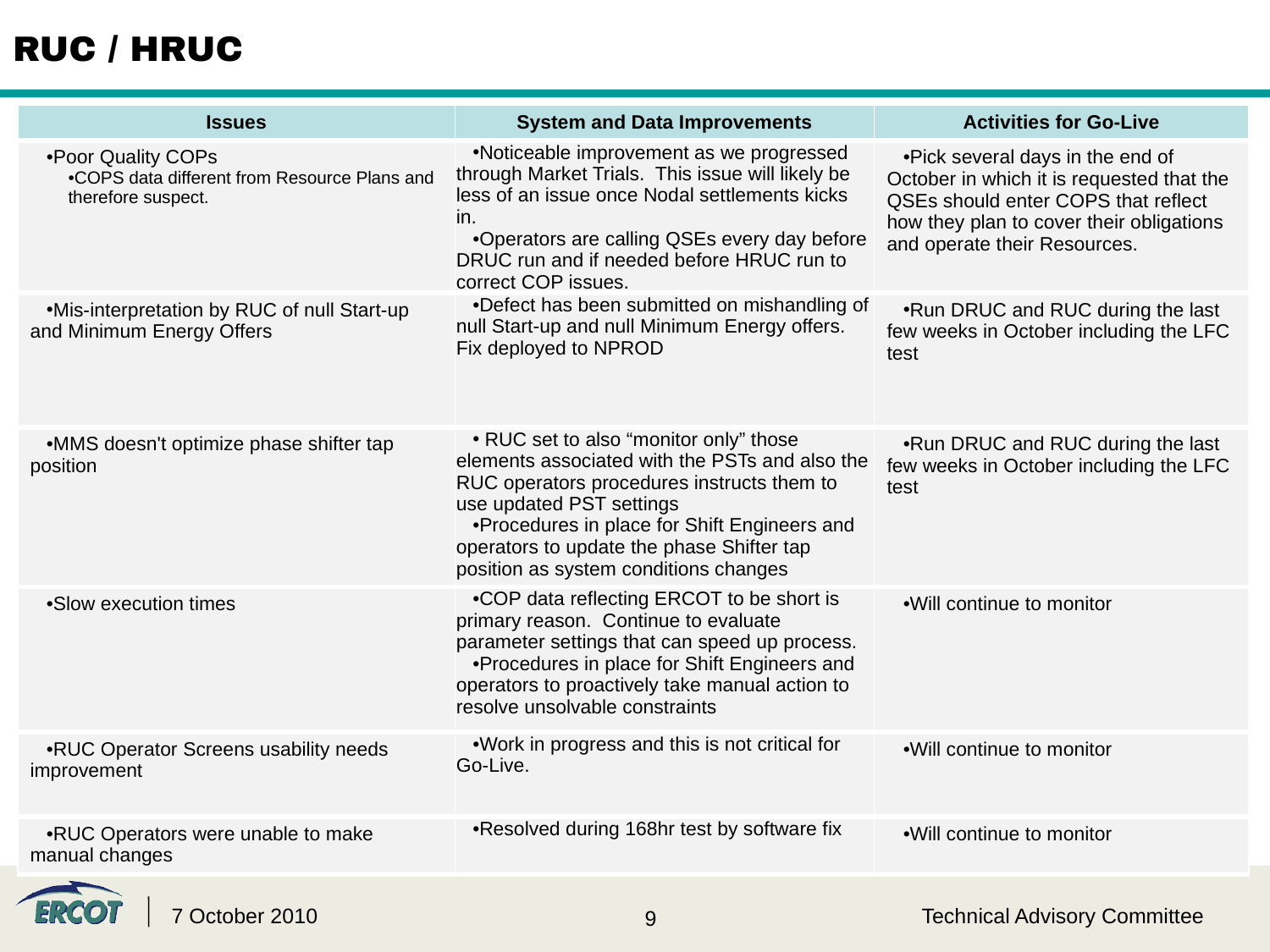

# RUC / HRUC
| Issues | System and Data Improvements | Activities for Go-Live |
| --- | --- | --- |
| Poor Quality COPs COPS data different from Resource Plans and therefore suspect. | Noticeable improvement as we progressed through Market Trials. This issue will likely be less of an issue once Nodal settlements kicks in. Operators are calling QSEs every day before DRUC run and if needed before HRUC run to correct COP issues. | Pick several days in the end of October in which it is requested that the QSEs should enter COPS that reflect how they plan to cover their obligations and operate their Resources. |
| Mis-interpretation by RUC of null Start-up and Minimum Energy Offers | Defect has been submitted on mishandling of null Start-up and null Minimum Energy offers. Fix deployed to NPROD | Run DRUC and RUC during the last few weeks in October including the LFC test |
| MMS doesn't optimize phase shifter tap position | RUC set to also “monitor only” those elements associated with the PSTs and also the RUC operators procedures instructs them to use updated PST settings Procedures in place for Shift Engineers and operators to update the phase Shifter tap position as system conditions changes | Run DRUC and RUC during the last few weeks in October including the LFC test |
| Slow execution times | COP data reflecting ERCOT to be short is primary reason. Continue to evaluate parameter settings that can speed up process. Procedures in place for Shift Engineers and operators to proactively take manual action to resolve unsolvable constraints | Will continue to monitor |
| RUC Operator Screens usability needs improvement | Work in progress and this is not critical for Go-Live. | Will continue to monitor |
| RUC Operators were unable to make manual changes | Resolved during 168hr test by software fix | Will continue to monitor |
7 October 2010
Technical Advisory Committee